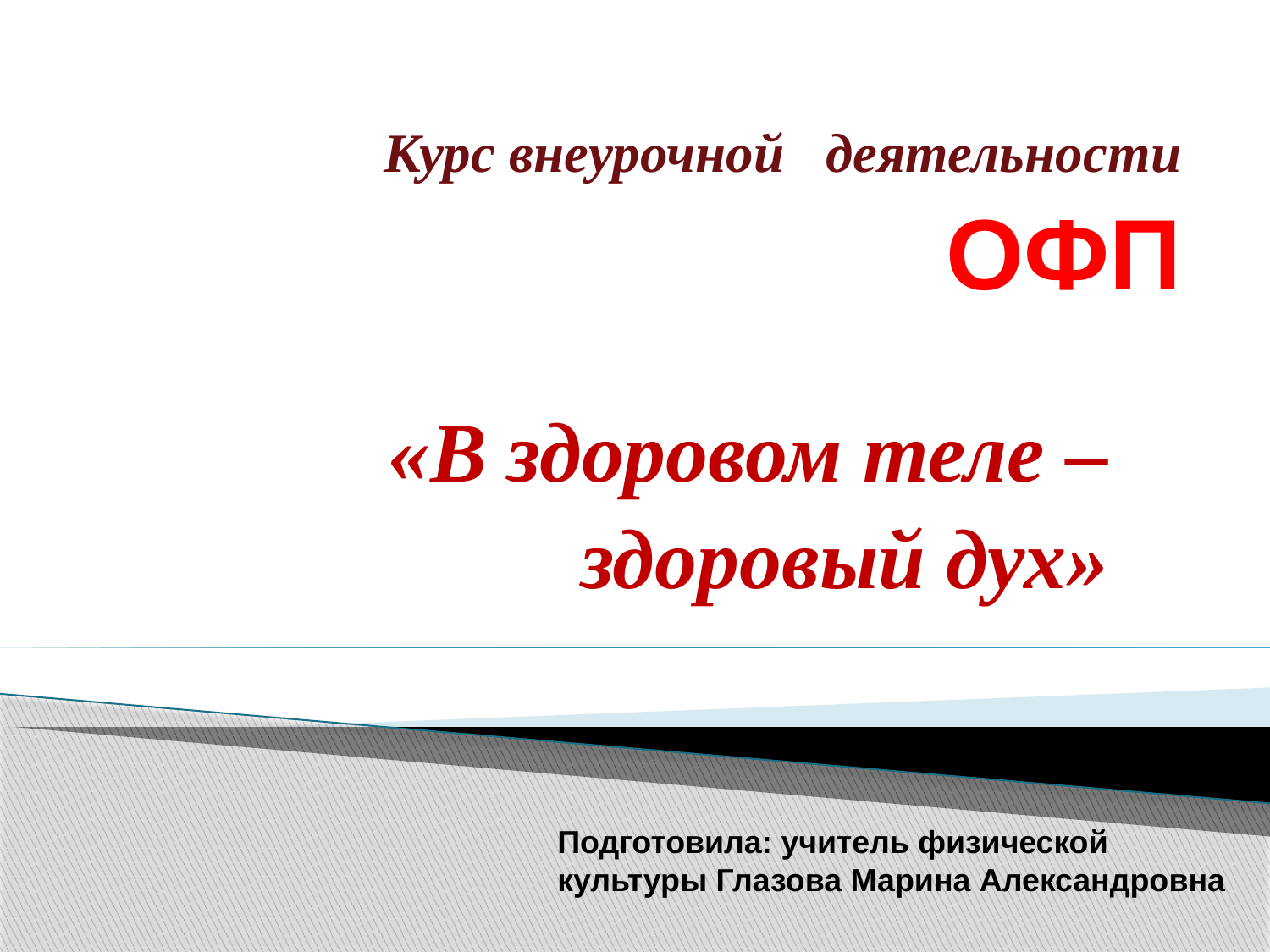

# Курс внеурочной   деятельности ОФП
«В здоровом теле – здоровый дух»
Подготовила: учитель физической культуры Глазова Марина Александровна